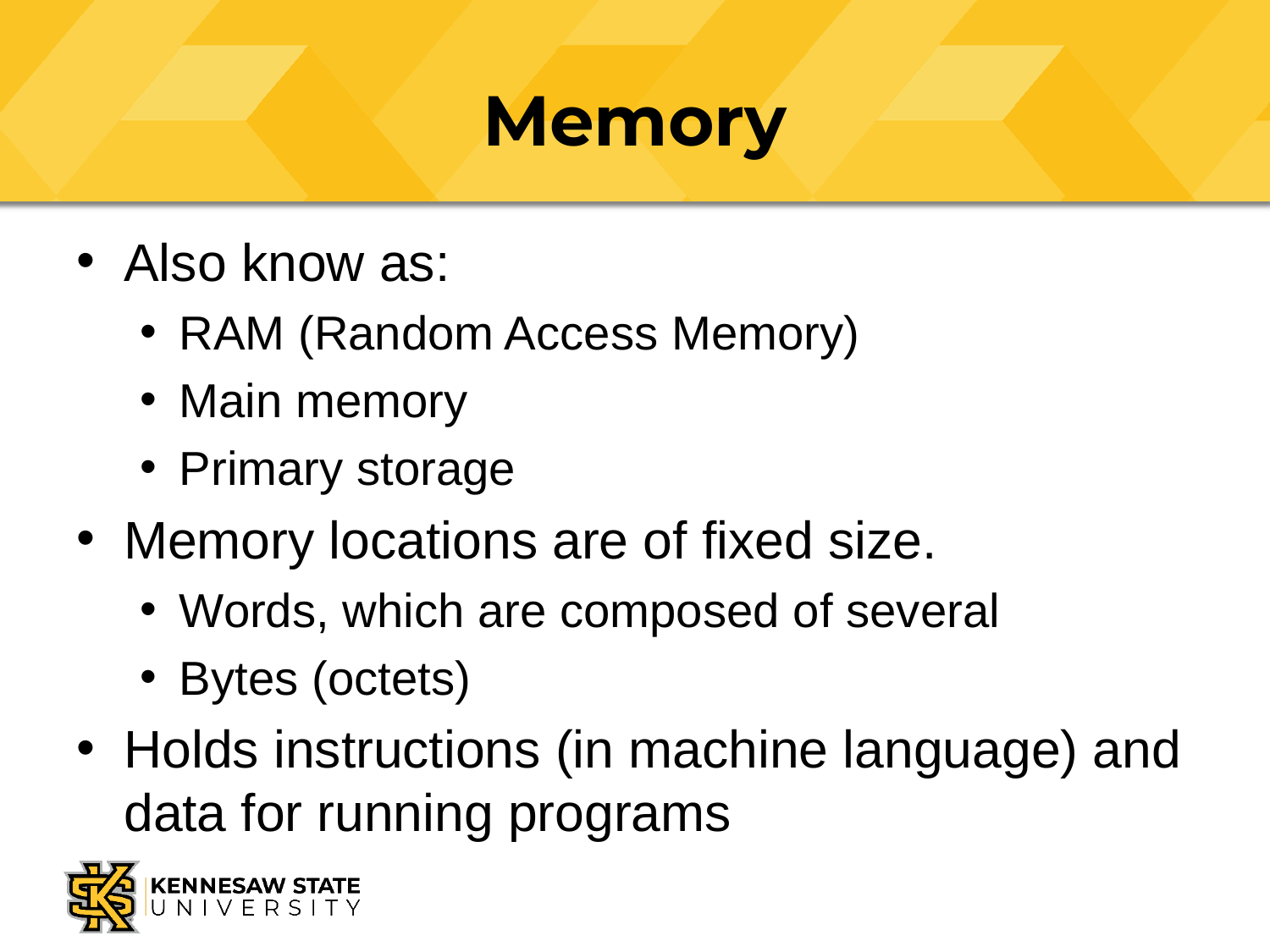

# Memory
Also know as:
RAM (Random Access Memory)
Main memory
Primary storage
Memory locations are of fixed size.
Words, which are composed of several
Bytes (octets)
Holds instructions (in machine language) and data for running programs